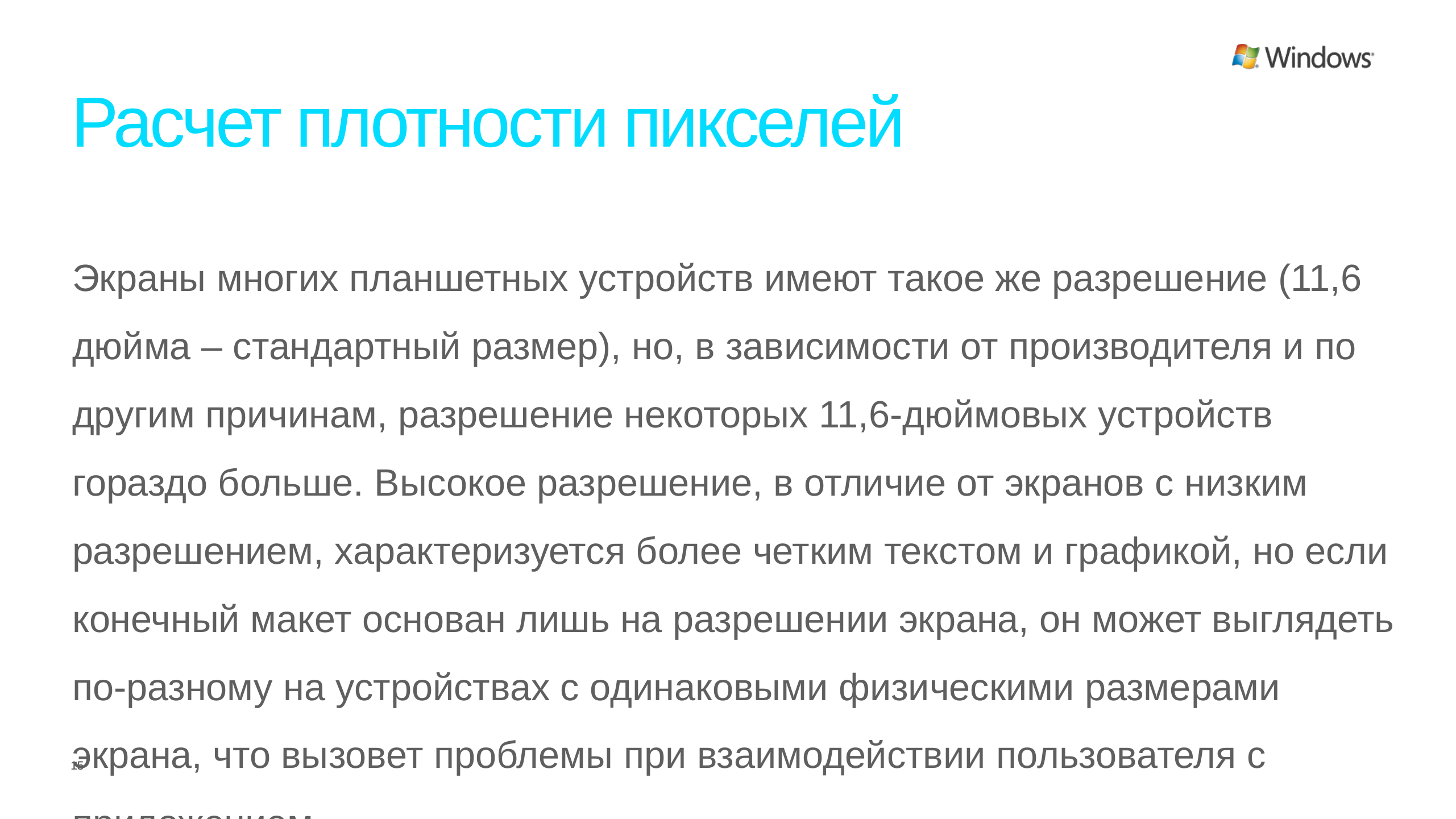

# Расчет плотности пикселей
Экраны многих планшетных устройств имеют такое же разрешение (11,6 дюйма – стандартный размер), но, в зависимости от производителя и по другим причинам, разрешение некоторых 11,6-дюймовых устройств гораздо больше. Высокое разрешение, в отличие от экранов с низким разрешением, характеризуется более четким текстом и графикой, но если конечный макет основан лишь на разрешении экрана, он может выглядеть по-разному на устройствах с одинаковыми физическими размерами экрана, что вызовет проблемы при взаимодействии пользователя с приложением